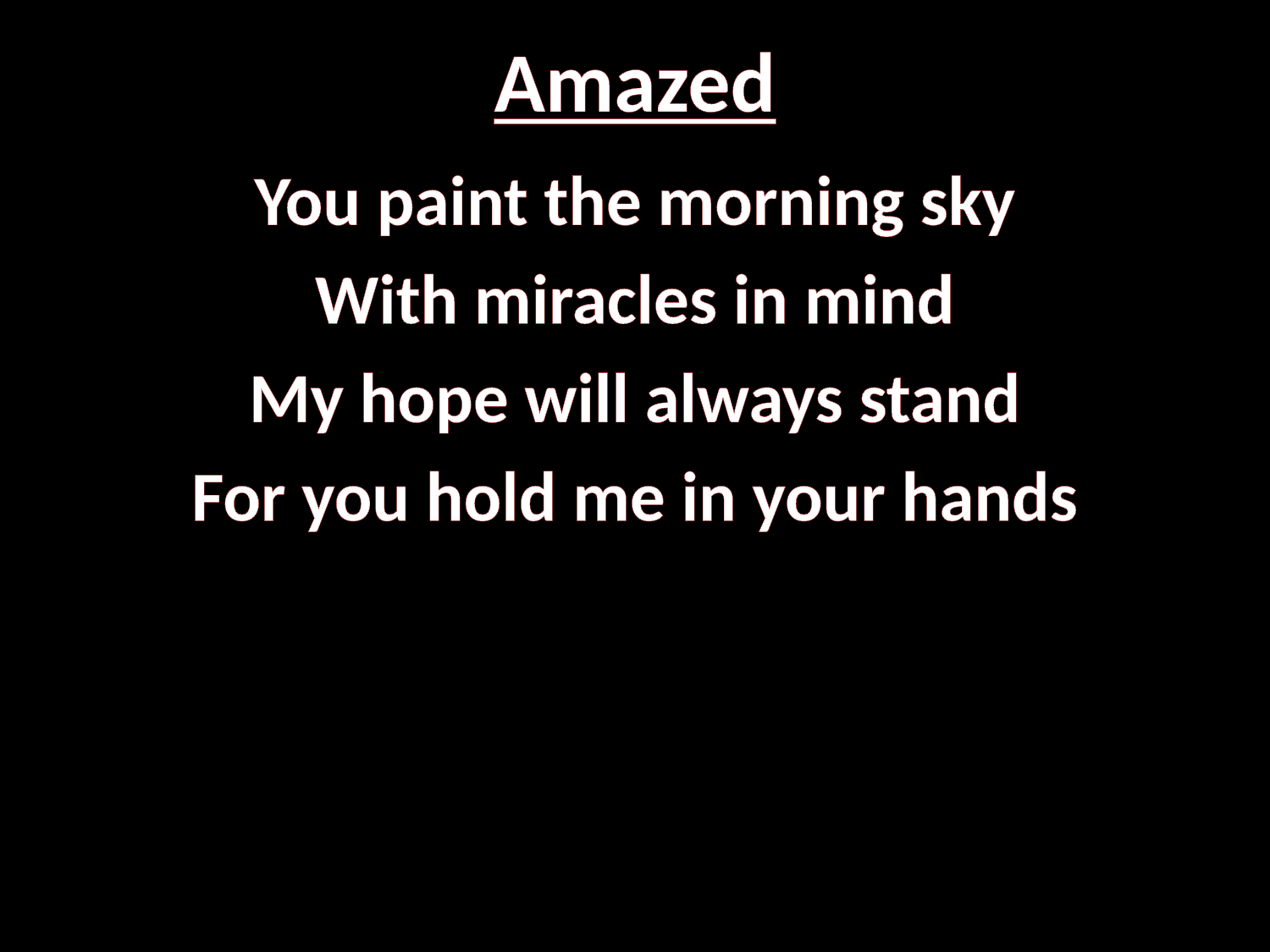

# Amazed
You paint the morning sky
With miracles in mind
My hope will always stand
For you hold me in your hands